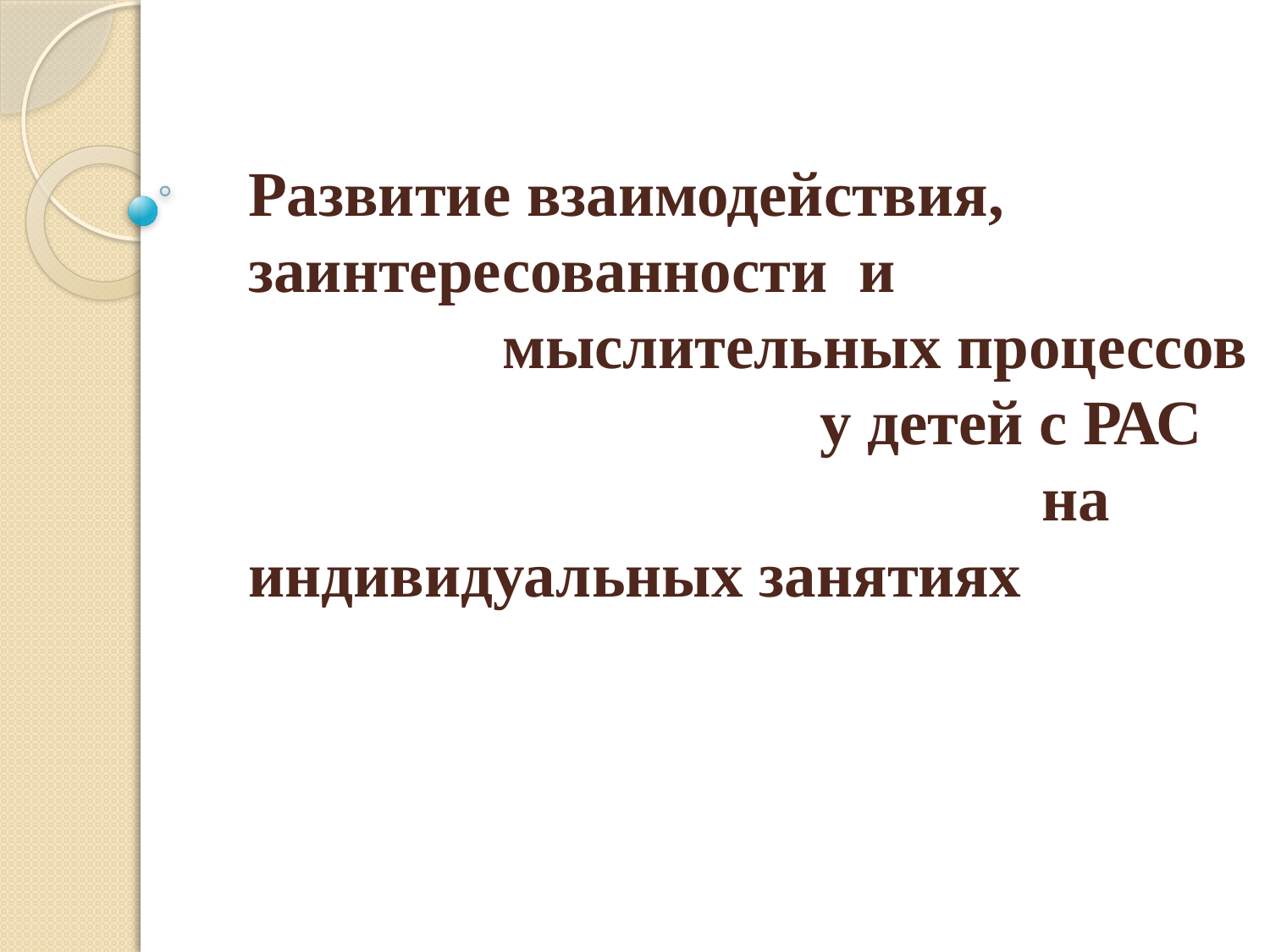

# Развитие взаимодействия, заинтересованности  и                                       мыслительных процессов                                     у детей с РАС                                                      на индивидуальных занятиях